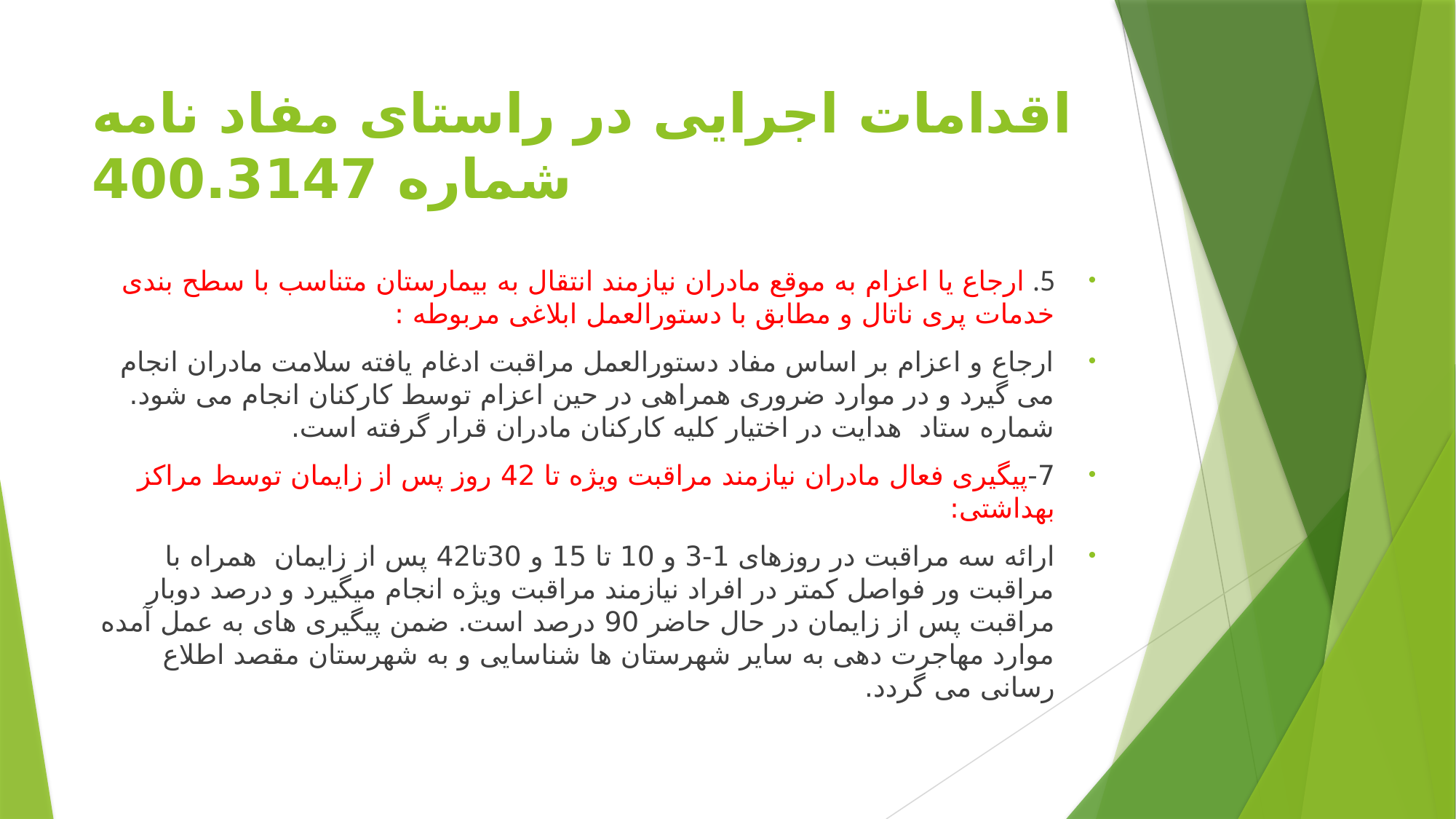

# اقدامات اجرایی در راستای مفاد نامه شماره 400.3147
5. ارجاع یا اعزام به موقع مادران نیازمند انتقال به بیمارستان متناسب با سطح بندی خدمات پری ناتال و مطابق با دستورالعمل ابلاغی مربوطه :
ارجاع و اعزام بر اساس مفاد دستورالعمل مراقبت ادغام یافته سلامت مادران انجام می گیرد و در موارد ضروری همراهی در حین اعزام توسط کارکنان انجام می شود. شماره ستاد  هدایت در اختیار کلیه کارکنان مادران قرار گرفته است.
7-پیگیری فعال مادران نیازمند مراقبت ویژه تا 42 روز پس از زایمان توسط مراکز بهداشتی:
ارائه سه مراقبت در روزهای 1-3 و 10 تا 15 و 30تا42 پس از زایمان  همراه با مراقبت ور فواصل کمتر در افراد نیازمند مراقبت ویژه انجام میگیرد و درصد دوبار مراقبت پس از زایمان در حال حاضر 90 درصد است. ضمن پیگیری های به عمل آمده موارد مهاجرت دهی به سایر شهرستان ها شناسایی و به شهرستان مقصد اطلاع رسانی می گردد.